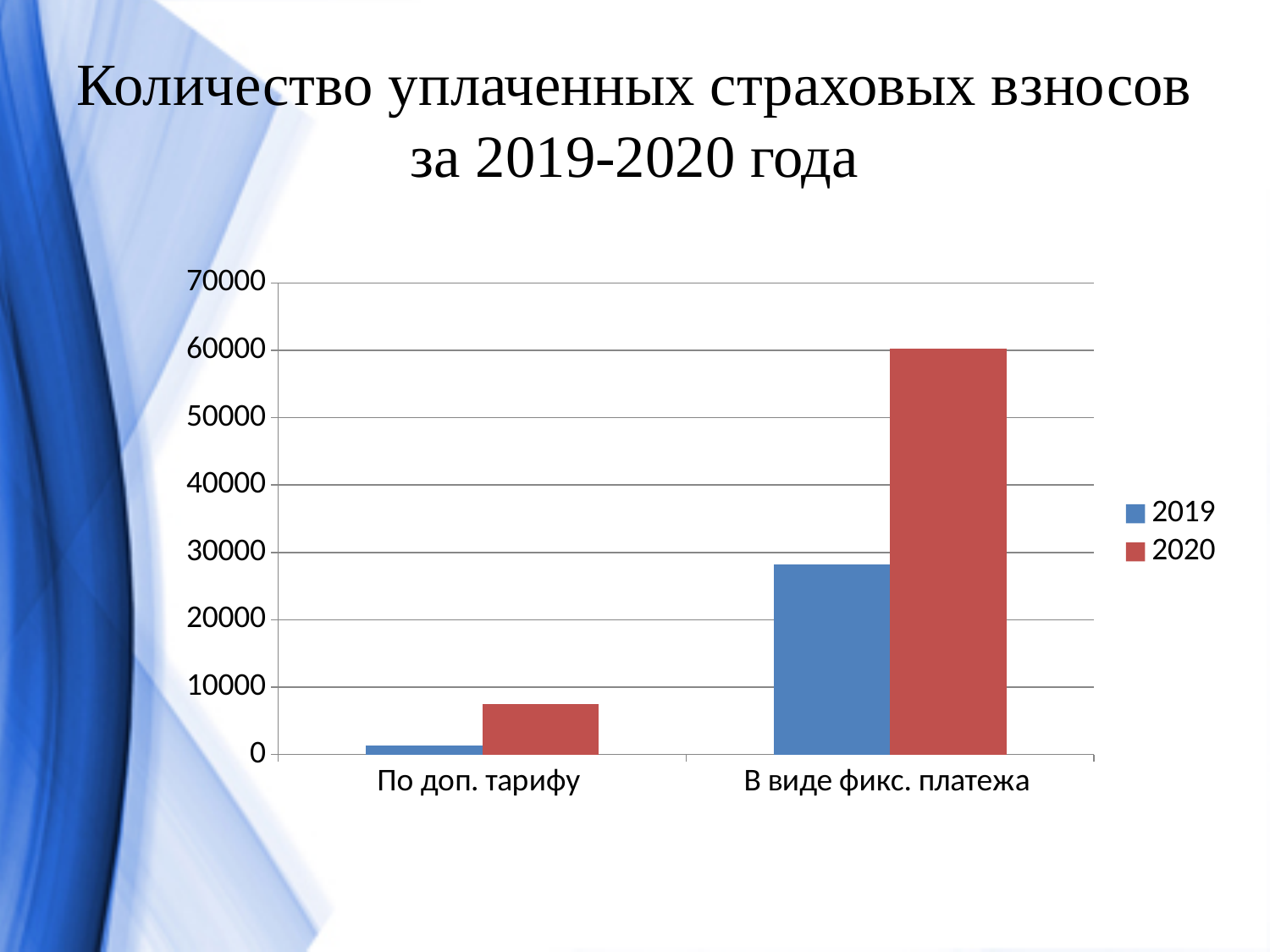

# Количество уплаченных страховых взносов за 2019-2020 года

### Chart

| Category | 2019 | 2020 |
|---|---|---|
| По доп. тарифу  | 1292.0 | 7450.0 |
| В виде фикс. платежа  | 28200.0 | 60300.0 |